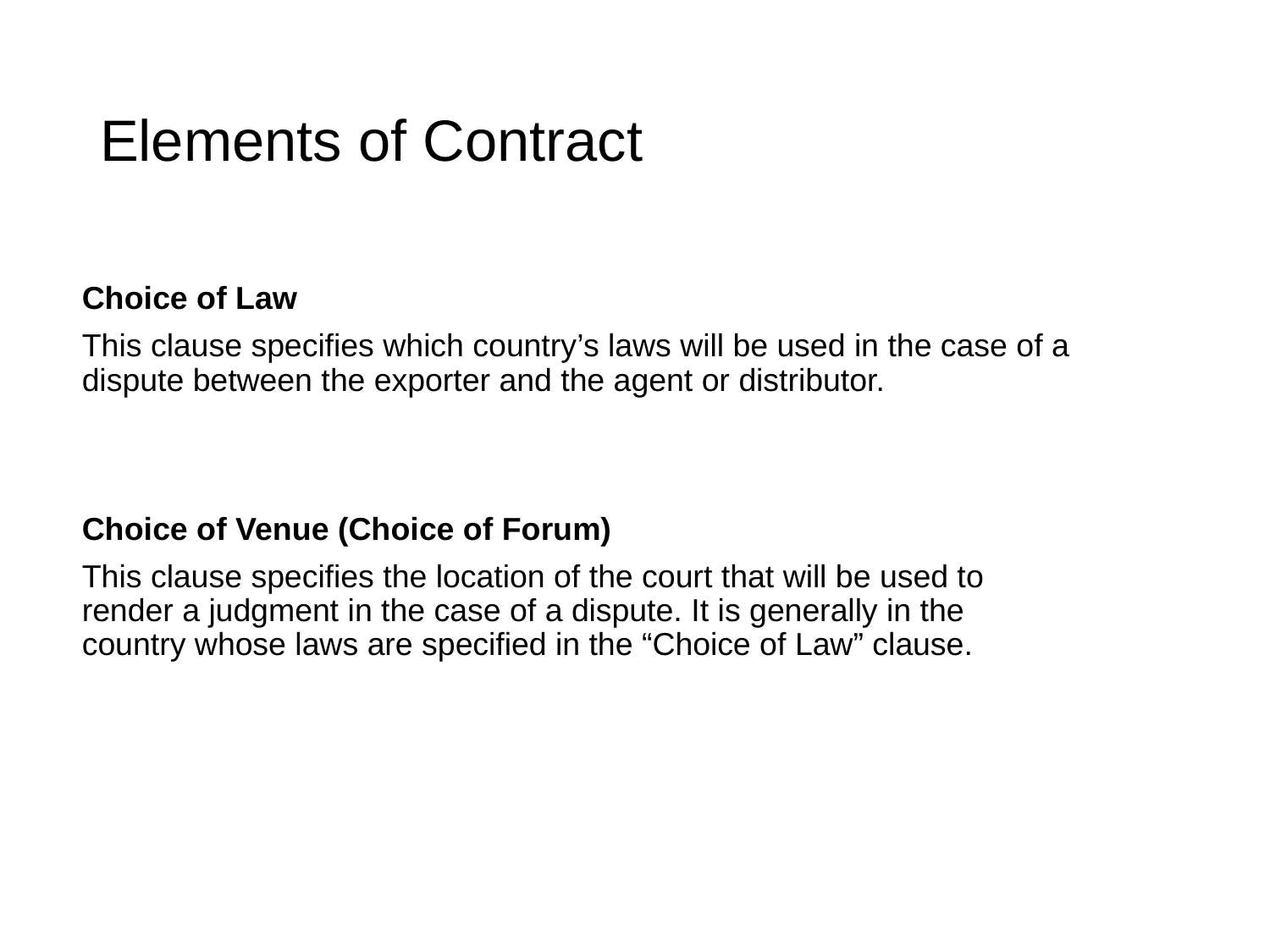

# Elements of Contract
Choice of Law
This clause specifies which country’s laws will be used in the case of a dispute between the exporter and the agent or distributor.

Choice of Venue (Choice of Forum)
This clause specifies the location of the court that will be used to render a judgment in the case of a dispute. It is generally in the country whose laws are specified in the “Choice of Law” clause.